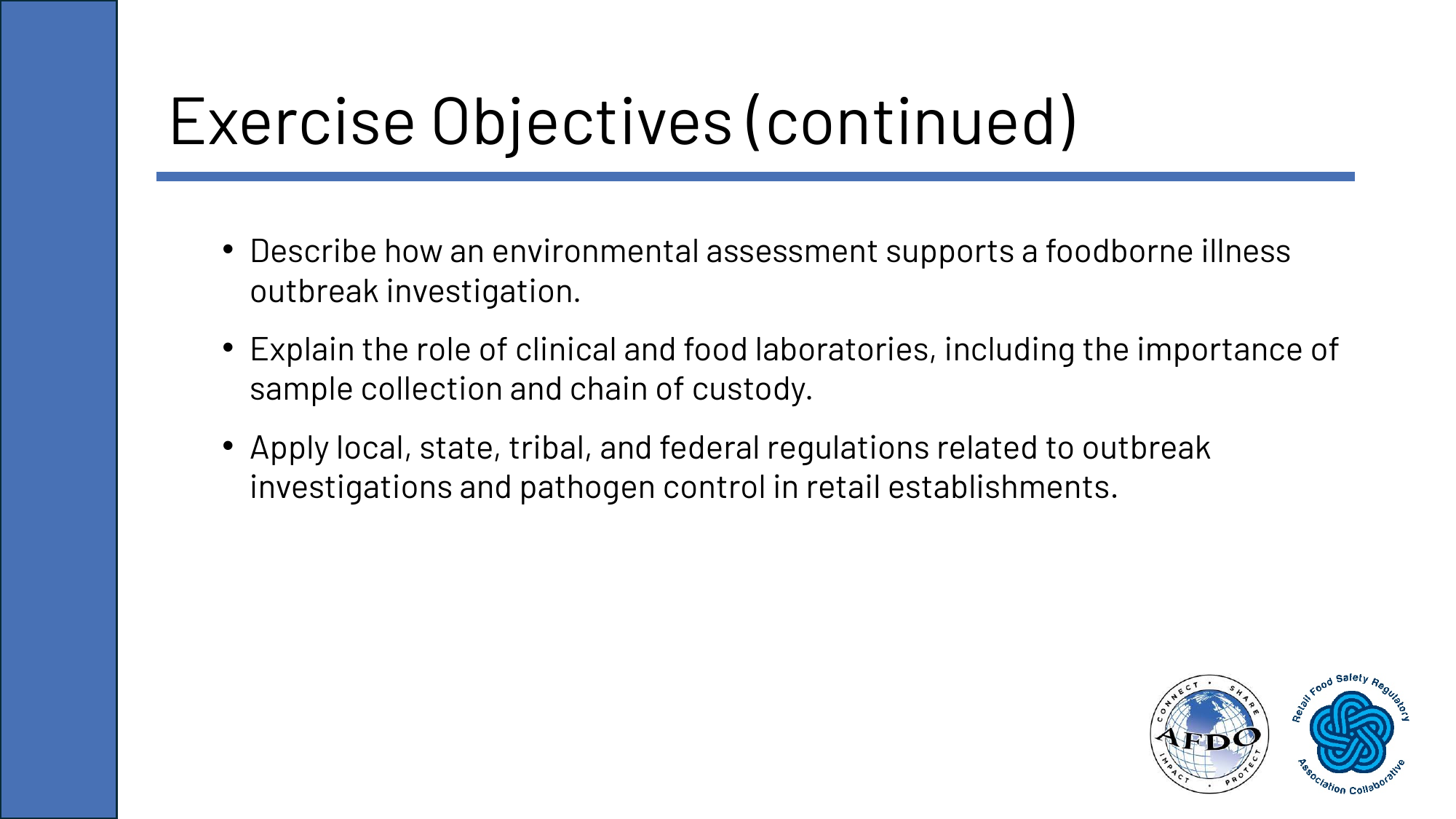

# Exercise Objectives (continued)
Describe how an environmental assessment supports a foodborne illness outbreak investigation.
Explain the role of clinical and food laboratories, including the importance of sample collection and chain of custody.
Apply local, state, tribal, and federal regulations related to outbreak investigations and pathogen control in retail establishments.